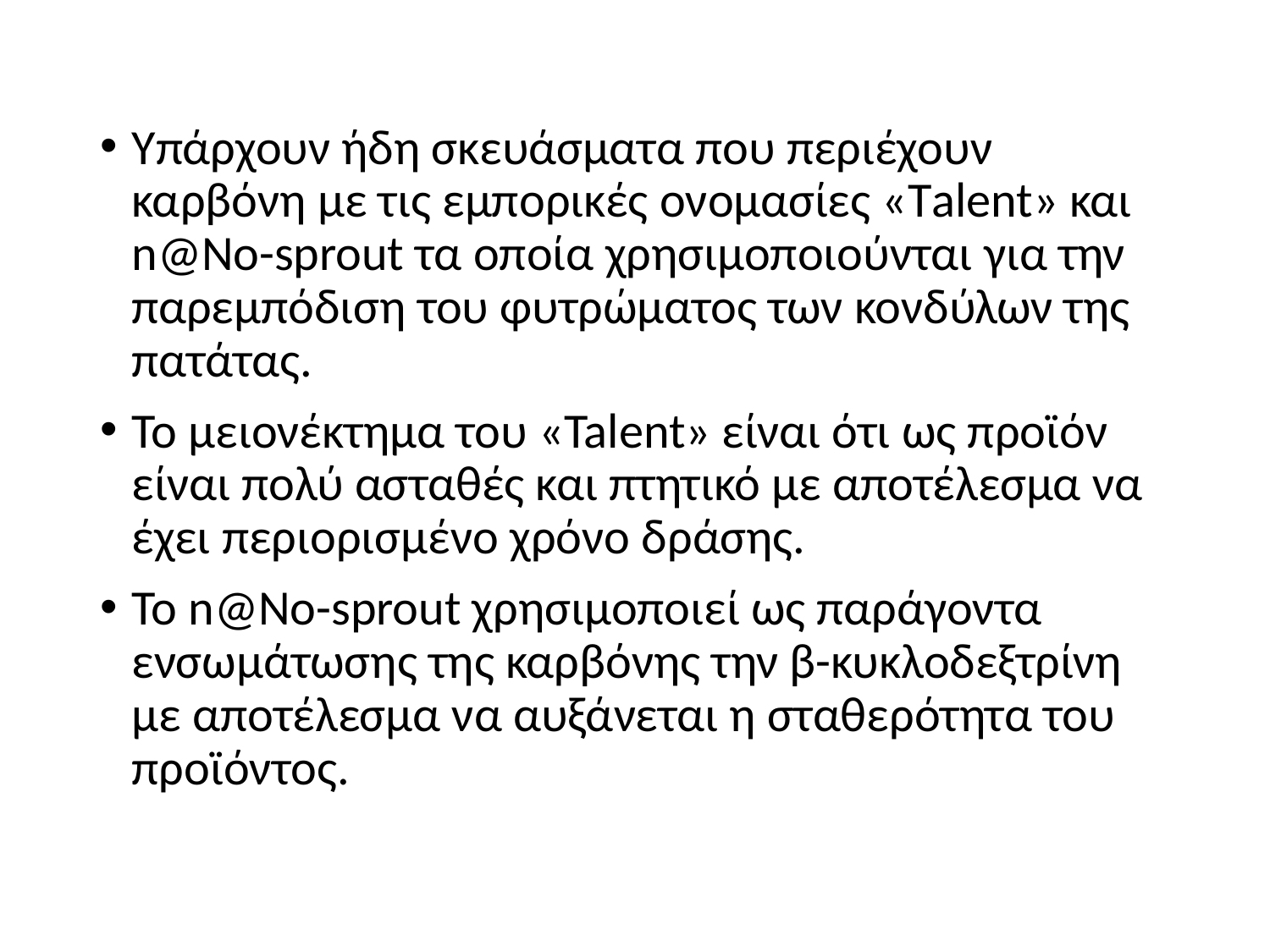

Υπάρχουν ήδη σκευάσματα που περιέχουν καρβόνη με τις εμπορικές ονομασίες «Talent» και n@No-sprout τα οποία χρησιμοποιούνται για την παρεμπόδιση του φυτρώματος των κονδύλων της πατάτας.
Το μειονέκτημα του «Talent» είναι ότι ως προϊόν είναι πολύ ασταθές και πτητικό με αποτέλεσμα να έχει περιορισμένο χρόνο δράσης.
Το n@No-sprout χρησιμοποιεί ως παράγοντα ενσωμάτωσης της καρβόνης την β-κυκλοδεξτρίνη με αποτέλεσμα να αυξάνεται η σταθερότητα του προϊόντος.